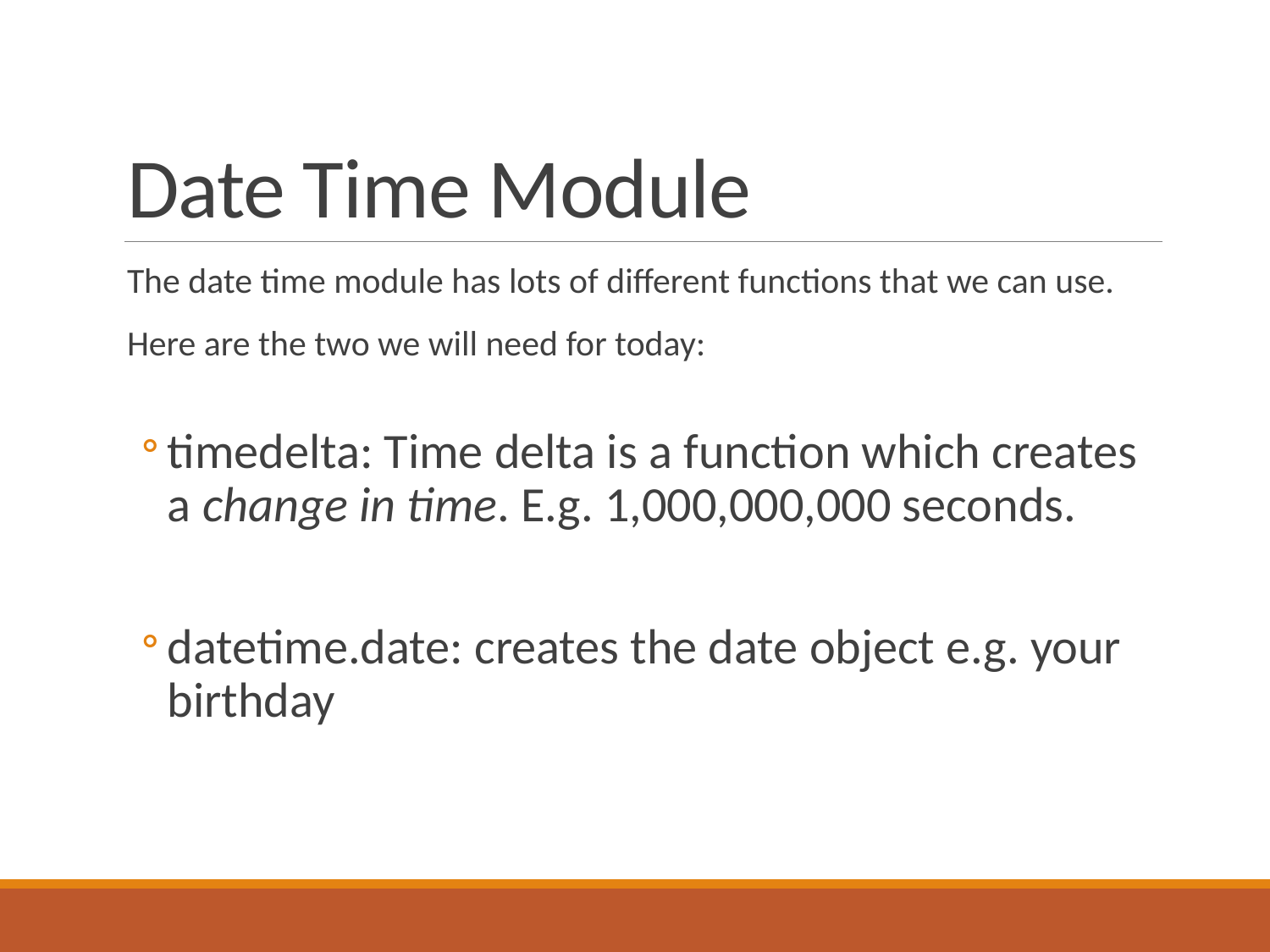

# Date Time Module
The date time module has lots of different functions that we can use.
Here are the two we will need for today:

timedelta: Time delta is a function which creates a change in time. E.g. 1,000,000,000 seconds.

datetime.date: creates the date object e.g. your birthday